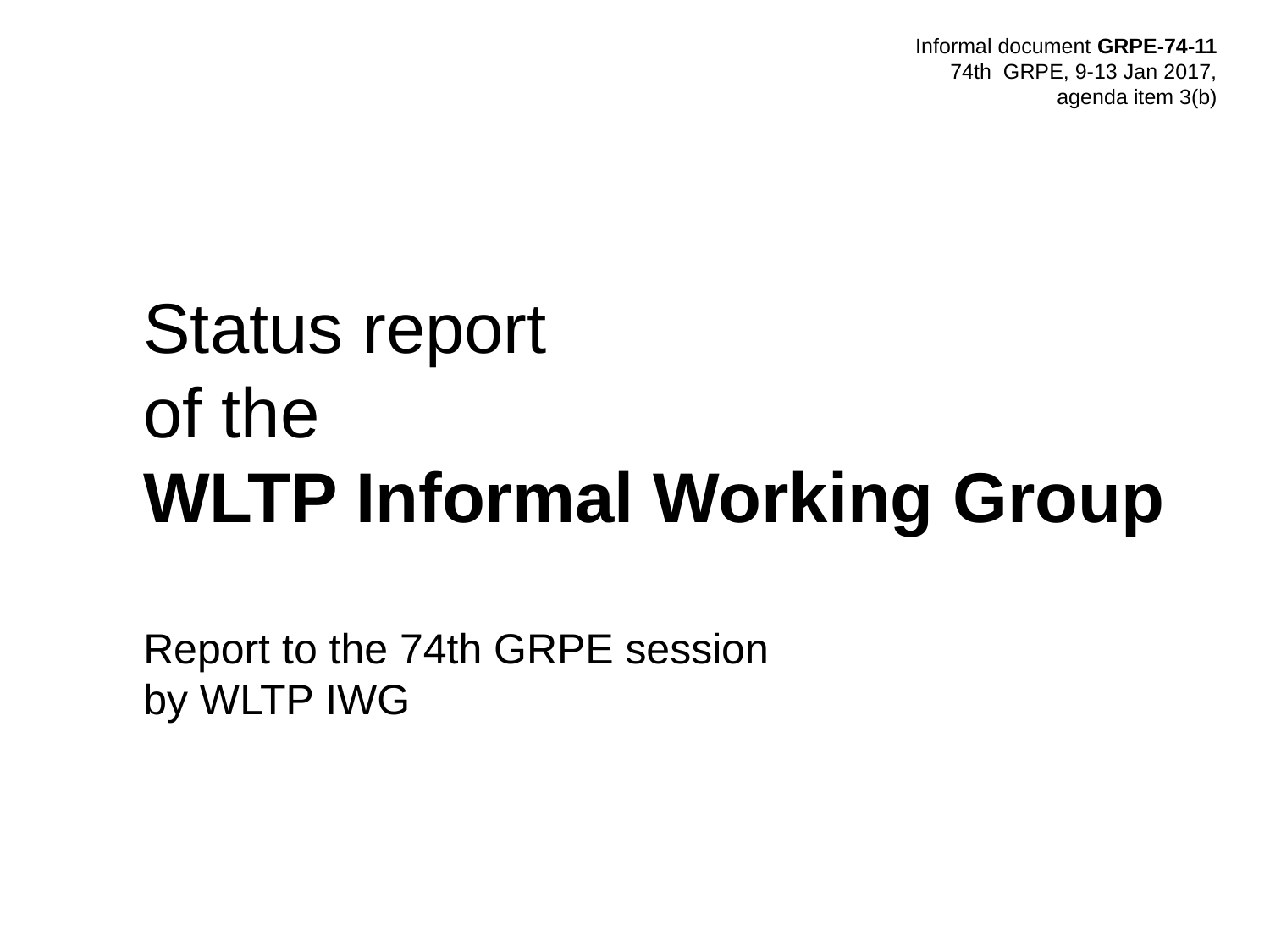

Informal document GRPE-74-11
74th  GRPE, 9-13 Jan 2017,
agenda item 3(b)

Status report
of the
WLTP Informal Working Group

Report to the 74th GRPE session
by WLTP IWG